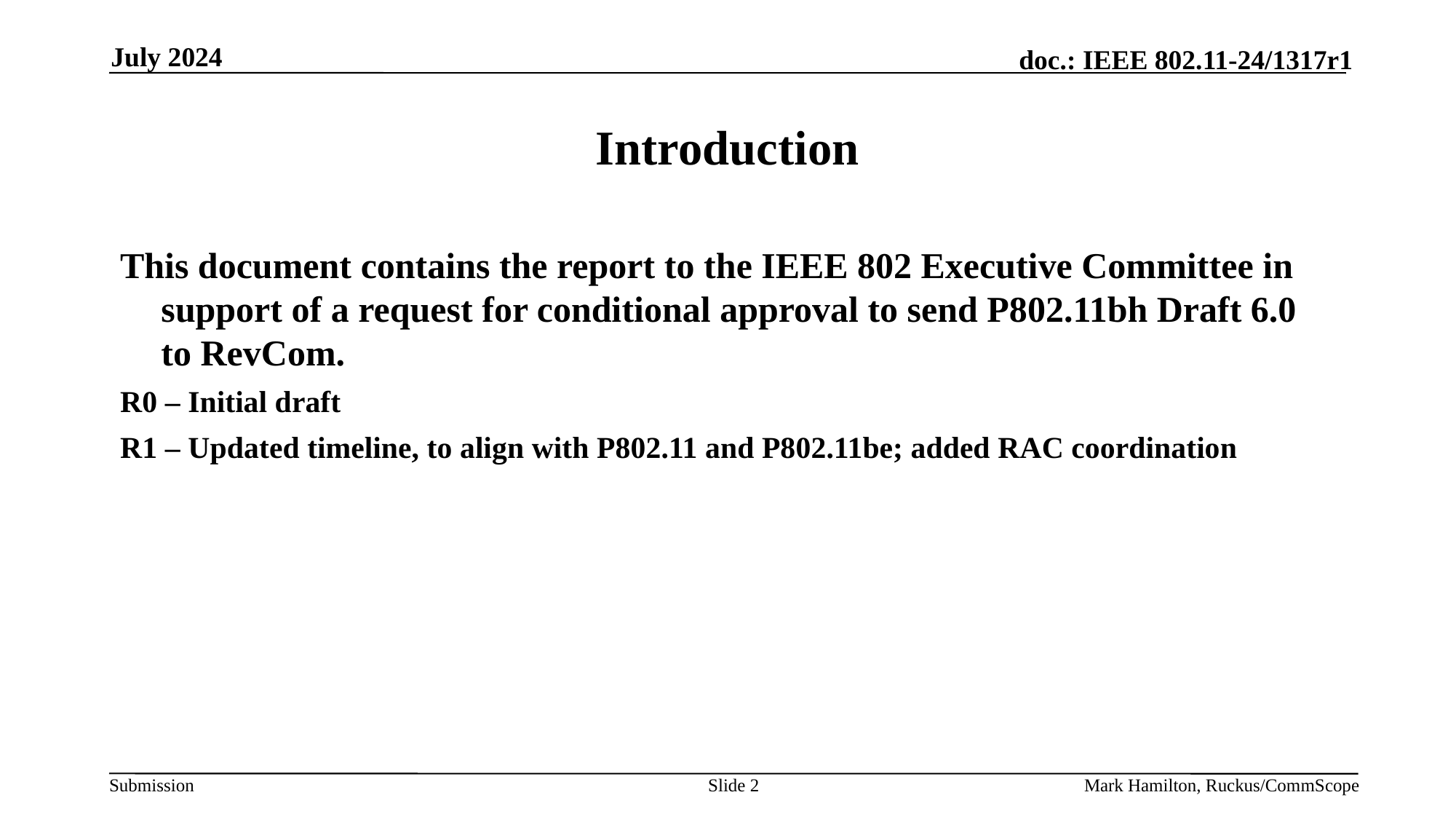

July 2024
# Introduction
This document contains the report to the IEEE 802 Executive Committee in support of a request for conditional approval to send P802.11bh Draft 6.0 to RevCom.
R0 – Initial draft
R1 – Updated timeline, to align with P802.11 and P802.11be; added RAC coordination
Slide 2
Mark Hamilton, Ruckus/CommScope